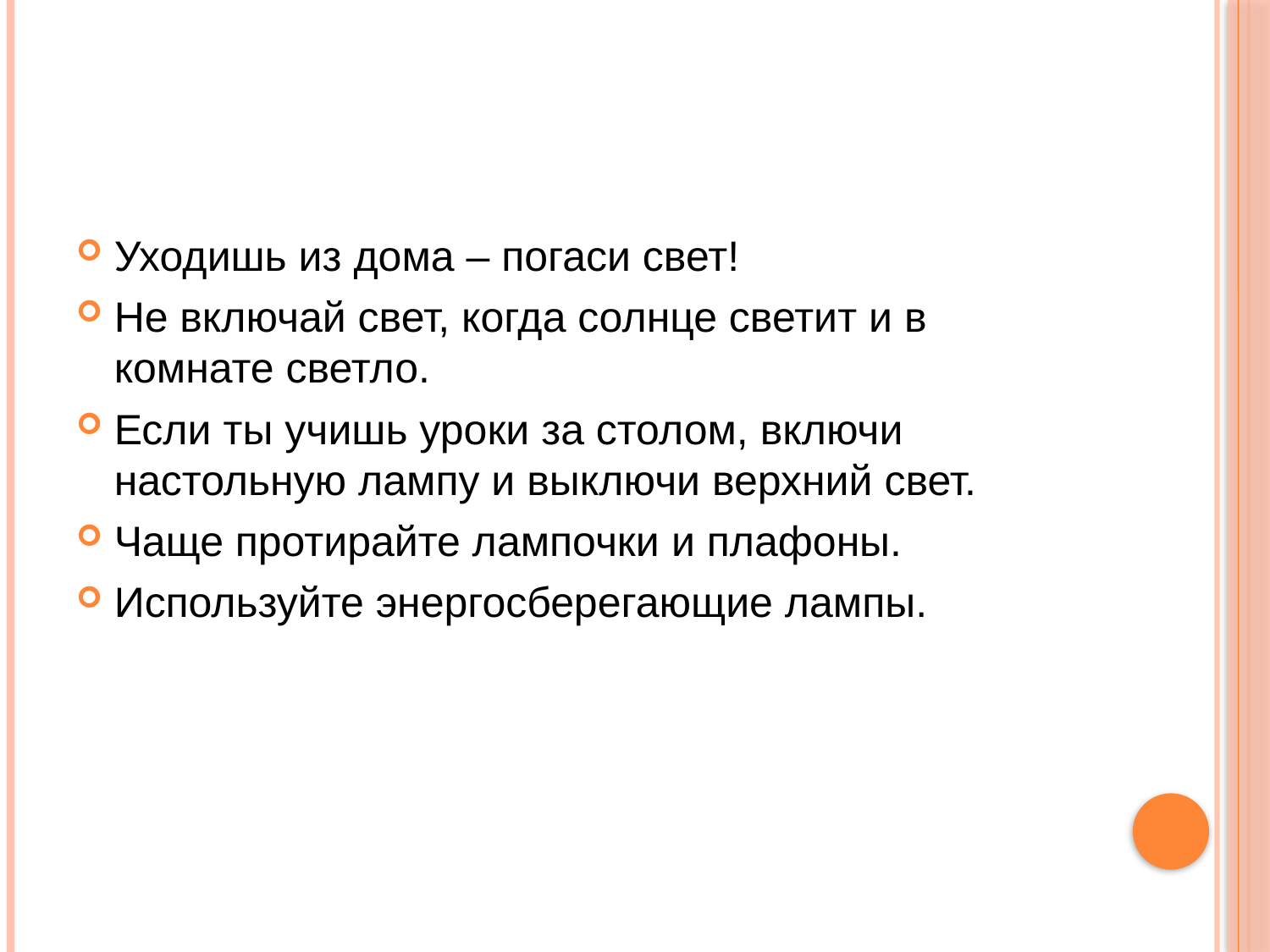

#
Уходишь из дома – погаси свет!
Не включай свет, когда солнце светит и в комнате светло.
Если ты учишь уроки за столом, включи настольную лампу и выключи верхний свет.
Чаще протирайте лампочки и плафоны.
Используйте энергосберегающие лампы.